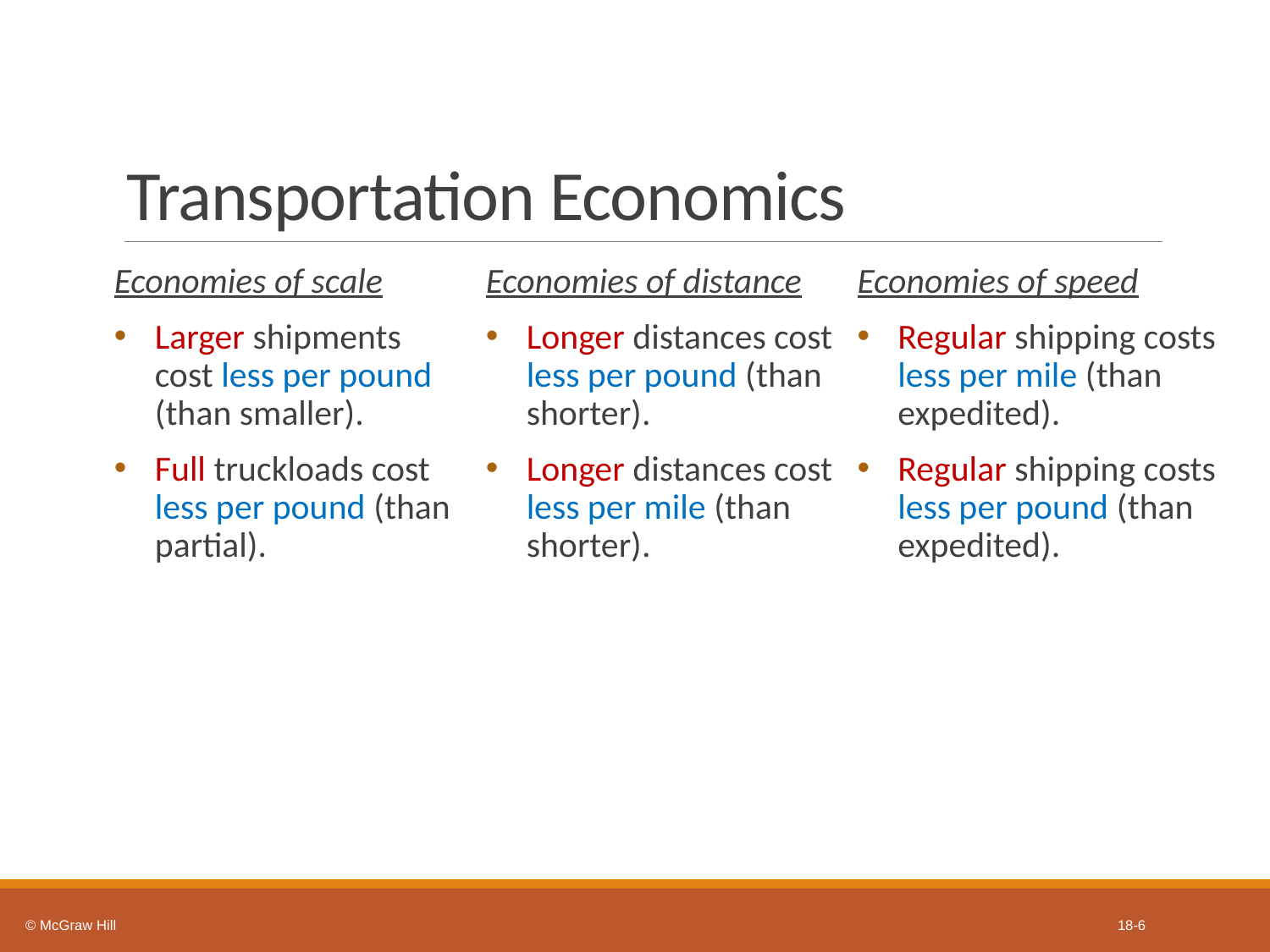

# Transportation Economics
Economies of scale
Larger shipments cost less per pound (than smaller).
Full truckloads cost less per pound (than partial).
Economies of distance
Longer distances cost less per pound (than shorter).
Longer distances cost less per mile (than shorter).
Economies of speed
Regular shipping costs less per mile (than expedited).
Regular shipping costs less per pound (than expedited).